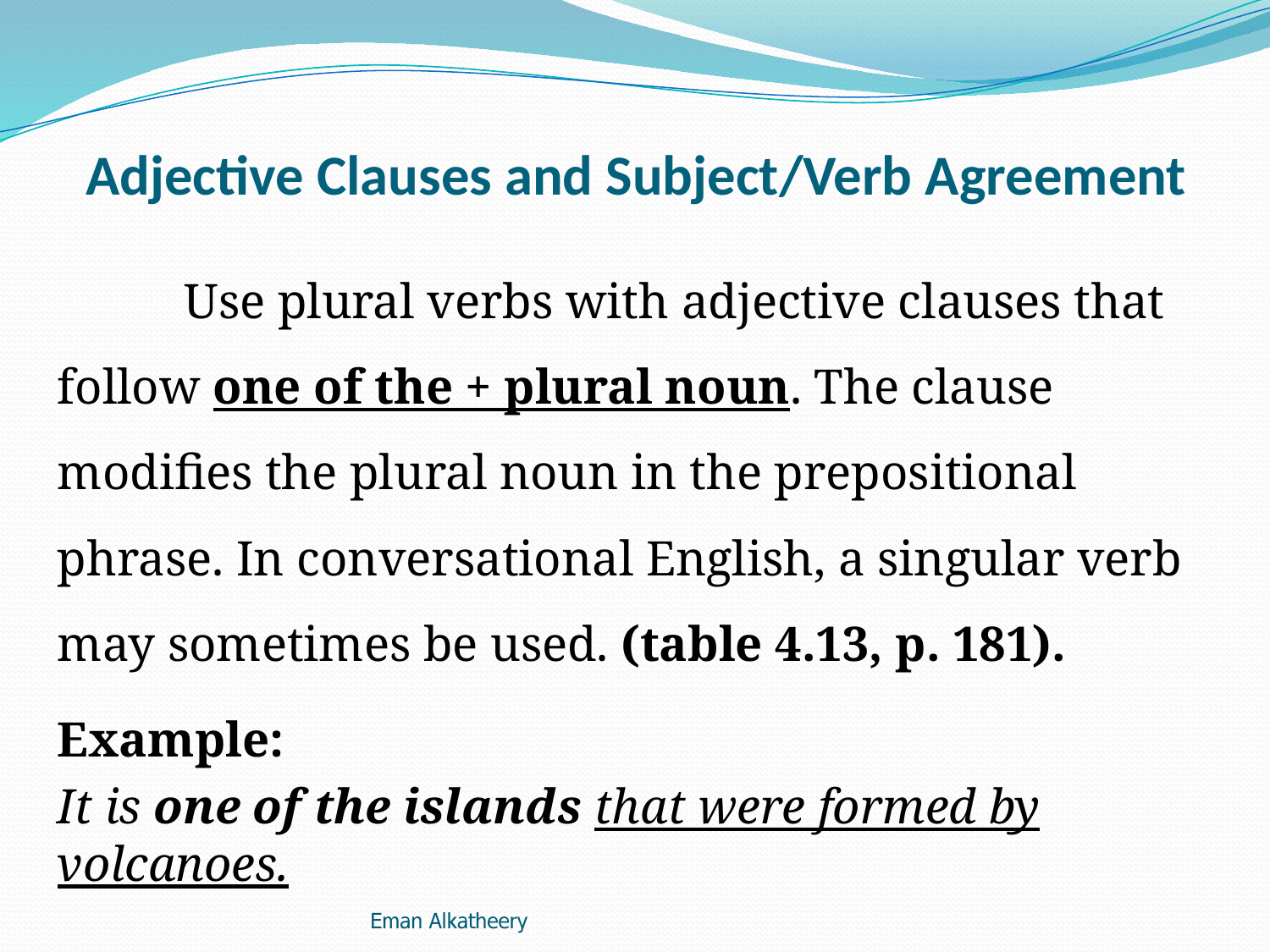

# Adjective Clauses and Subject/Verb Agreement
	Use plural verbs with adjective clauses that follow one of the + plural noun. The clause modifies the plural noun in the prepositional phrase. In conversational English, a singular verb may sometimes be used. (table 4.13, p. 181).

Example:
It is one of the islands that were formed by volcanoes.
Eman Alkatheery